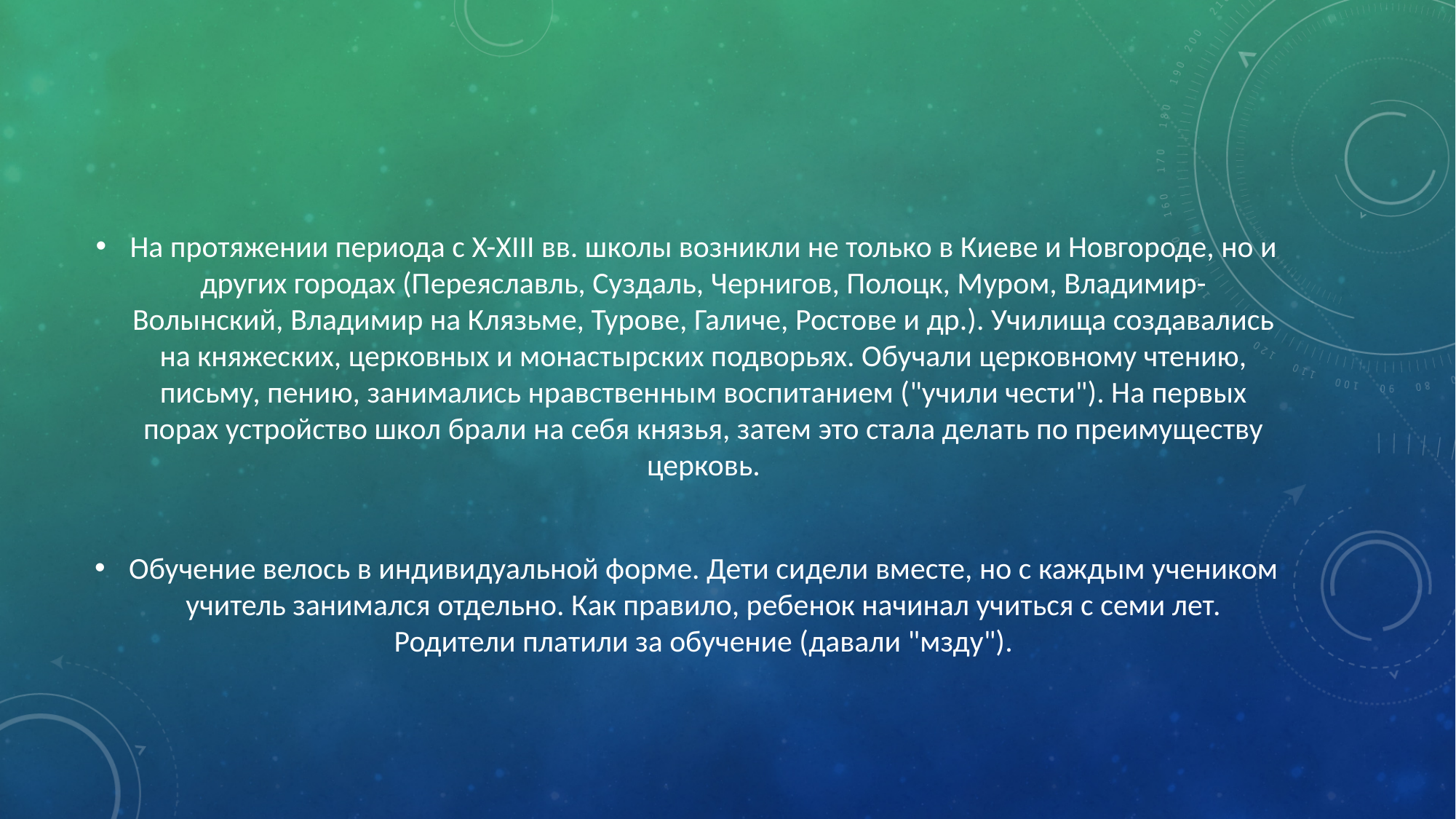

#
На протяжении периода с X-XIII вв. школы возникли не только в Киеве и Новгороде, но и других городах (Переяславль, Суздаль, Чернигов, Полоцк, Муром, Владимир-Волынский, Владимир на Клязьме, Турове, Галиче, Ростове и др.). Училища создавались на княжеских, церковных и монастырских подворьях. Обучали церковному чтению, письму, пению, занимались нравственным воспитанием ("учили чести"). На первых порах устройство школ брали на себя князья, затем это стала делать по преимуществу церковь.

Обучение велось в индивидуальной форме. Дети сидели вместе, но с каждым учеником учитель занимался отдельно. Как правило, ребенок начинал учиться с семи лет. Родители платили за обучение (давали "мзду").